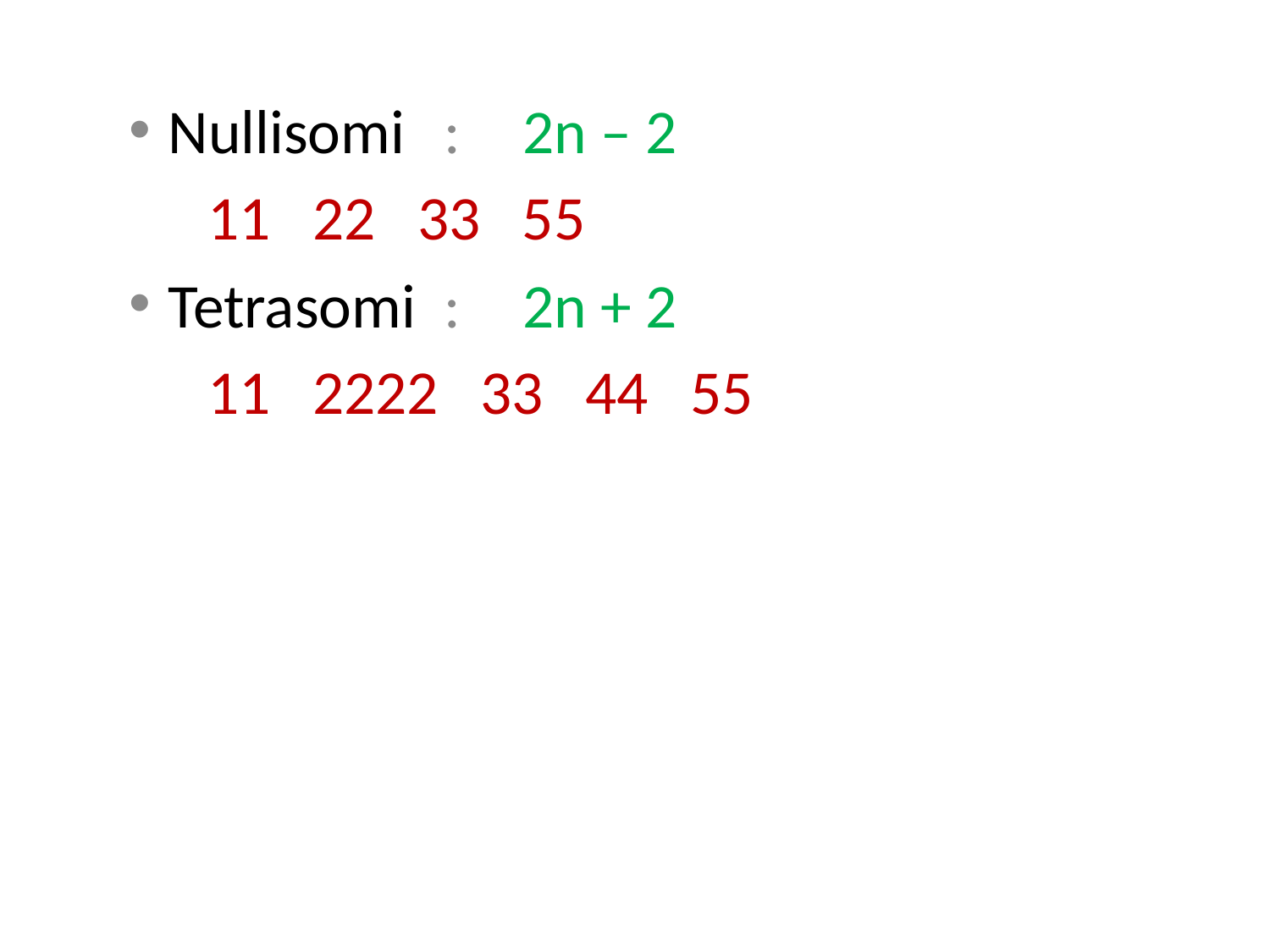

Nullisomi	:	2n – 2
	11   22   33   55
	Tetrasomi	:	2n + 2
	11   2222   33   44   55